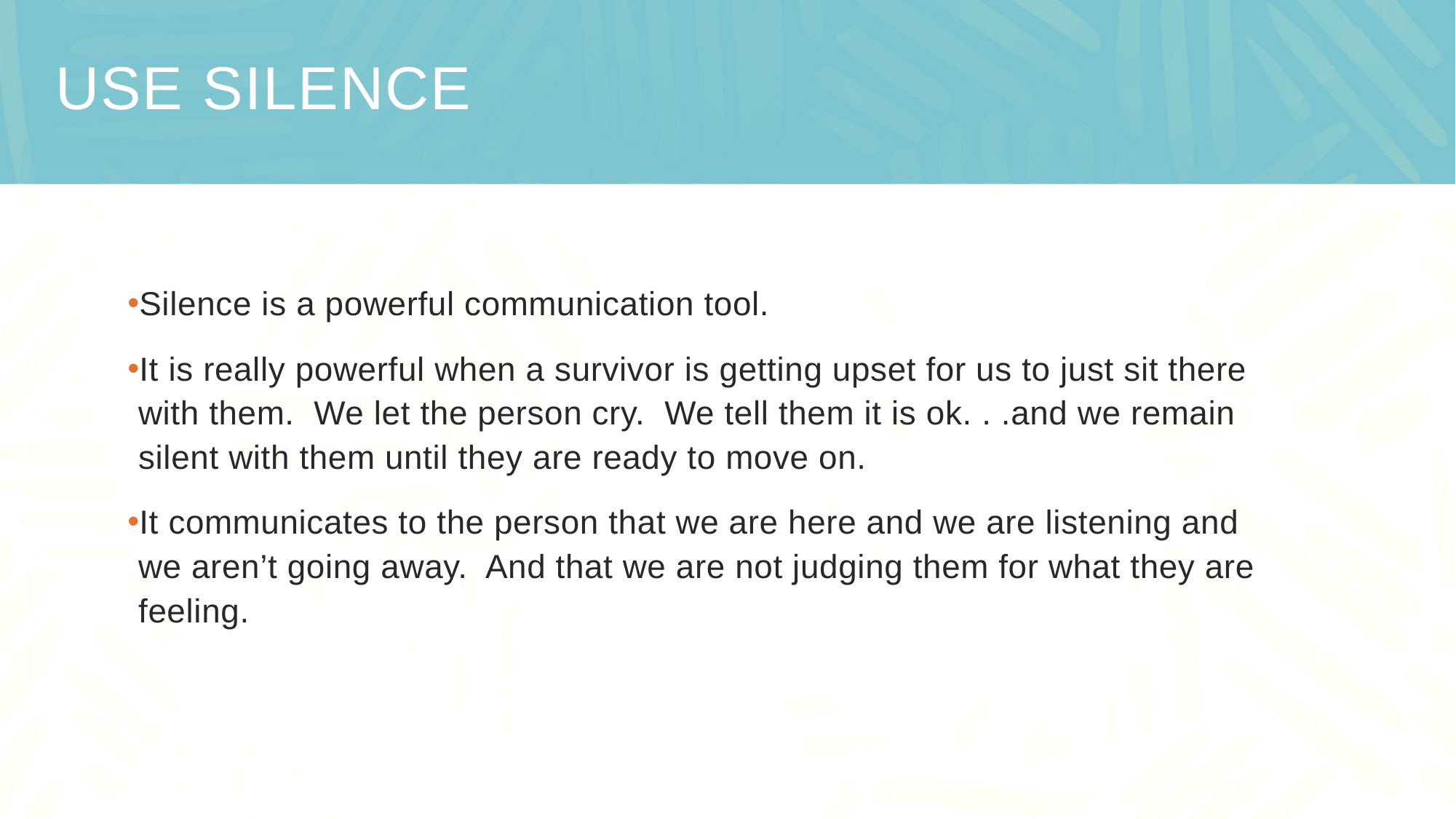

# Use silence
Silence is a powerful communication tool.
It is really powerful when a survivor is getting upset for us to just sit there with them.  We let the person cry.  We tell them it is ok. . .and we remain silent with them until they are ready to move on.
It communicates to the person that we are here and we are listening and we aren’t going away.  And that we are not judging them for what they are feeling.